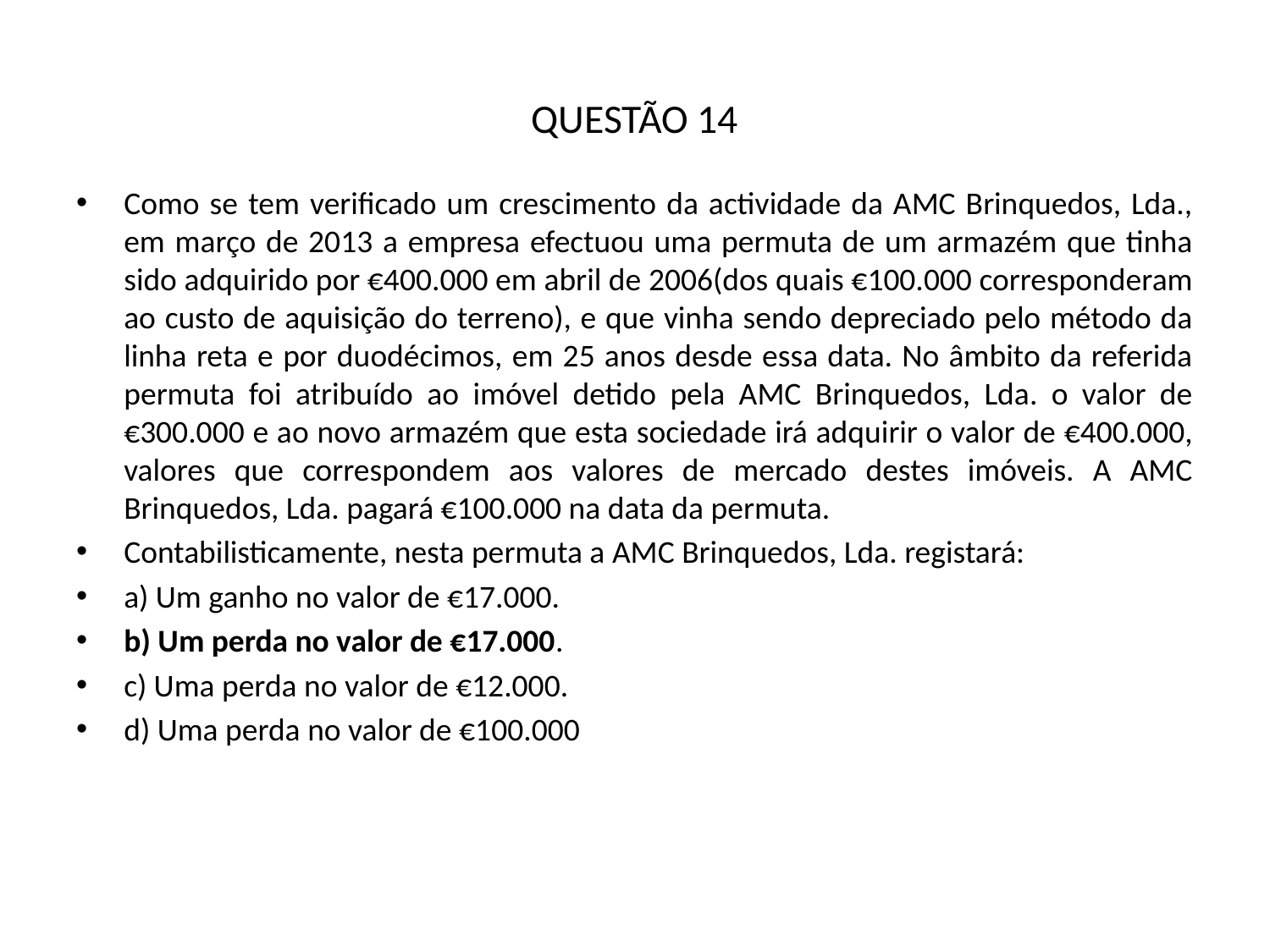

# QUESTÃO 14
Como se tem verificado um crescimento da actividade da AMC Brinquedos, Lda., em março de 2013 a empresa efectuou uma permuta de um armazém que tinha sido adquirido por €400.000 em abril de 2006(dos quais €100.000 corresponderam ao custo de aquisição do terreno), e que vinha sendo depreciado pelo método da linha reta e por duodécimos, em 25 anos desde essa data. No âmbito da referida permuta foi atribuído ao imóvel detido pela AMC Brinquedos, Lda. o valor de €300.000 e ao novo armazém que esta sociedade irá adquirir o valor de €400.000, valores que correspondem aos valores de mercado destes imóveis. A AMC Brinquedos, Lda. pagará €100.000 na data da permuta.
Contabilisticamente, nesta permuta a AMC Brinquedos, Lda. registará:
a) Um ganho no valor de €17.000.
b) Um perda no valor de €17.000.
c) Uma perda no valor de €12.000.
d) Uma perda no valor de €100.000